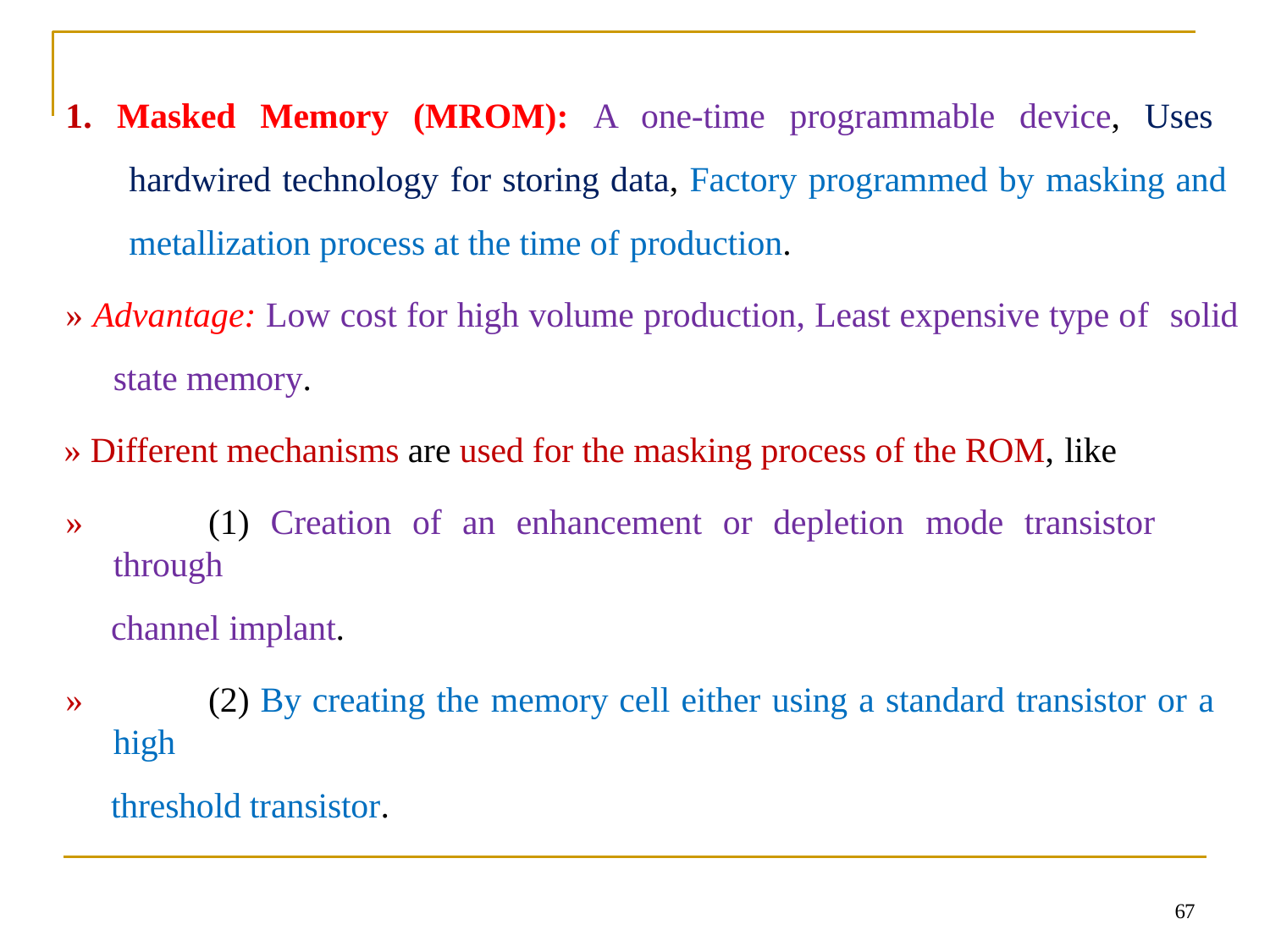

1. Masked Memory (MROM): A one-time programmable device, Uses  hardwired technology for storing data, Factory programmed by masking and  metallization process at the time of production.
» Advantage: Low cost for high volume production, Least expensive type of  solid state memory.
» Different mechanisms are used for the masking process of the ROM, like
»	(1)	Creation	of	an	enhancement	or	depletion	mode	transistor	through
channel implant.
»	(2) By creating the memory cell either using a standard transistor or a high
threshold transistor.
67